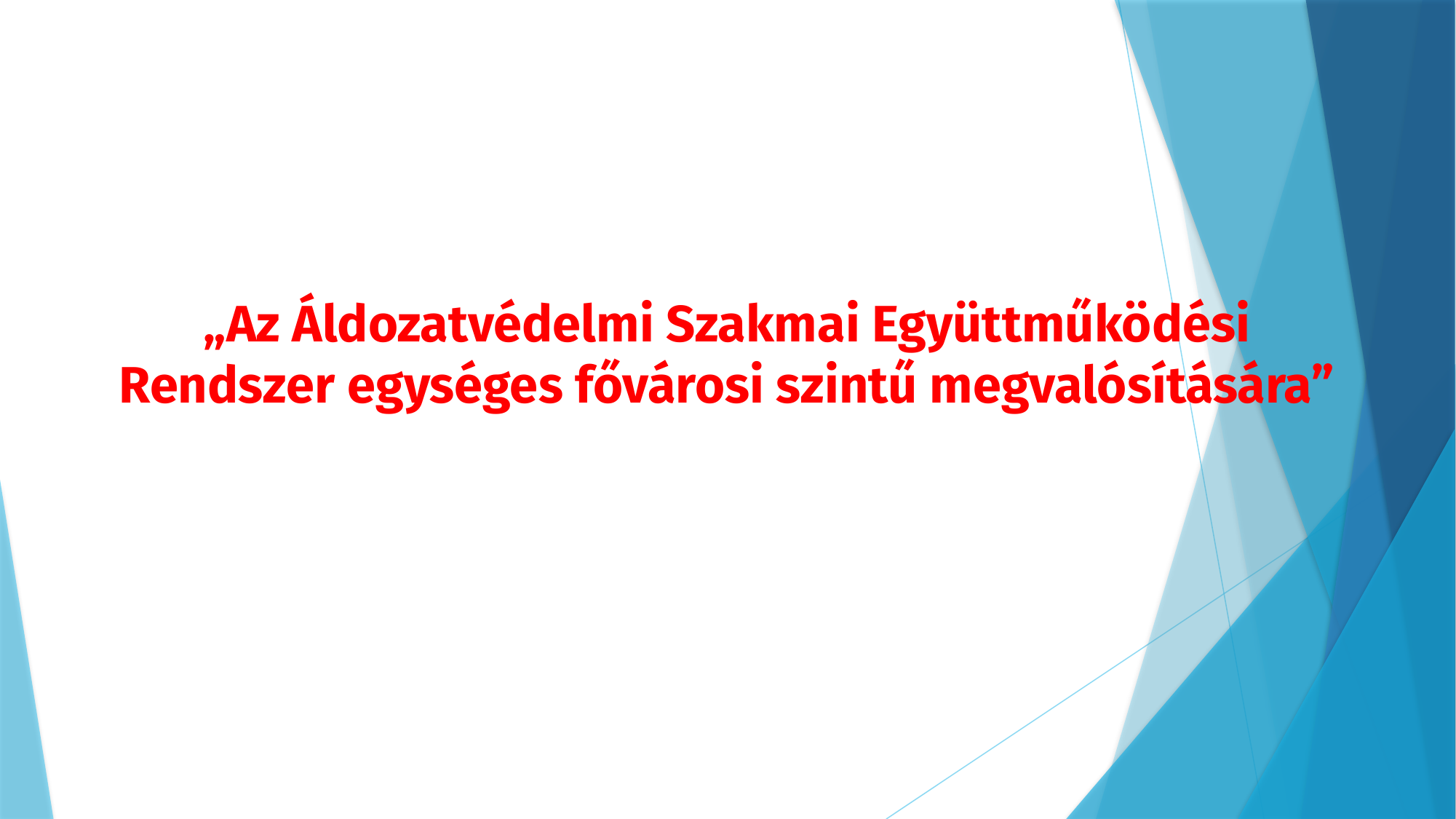

# „Az Áldozatvédelmi Szakmai Együttműködési Rendszer egységes fővárosi szintű megvalósítására”